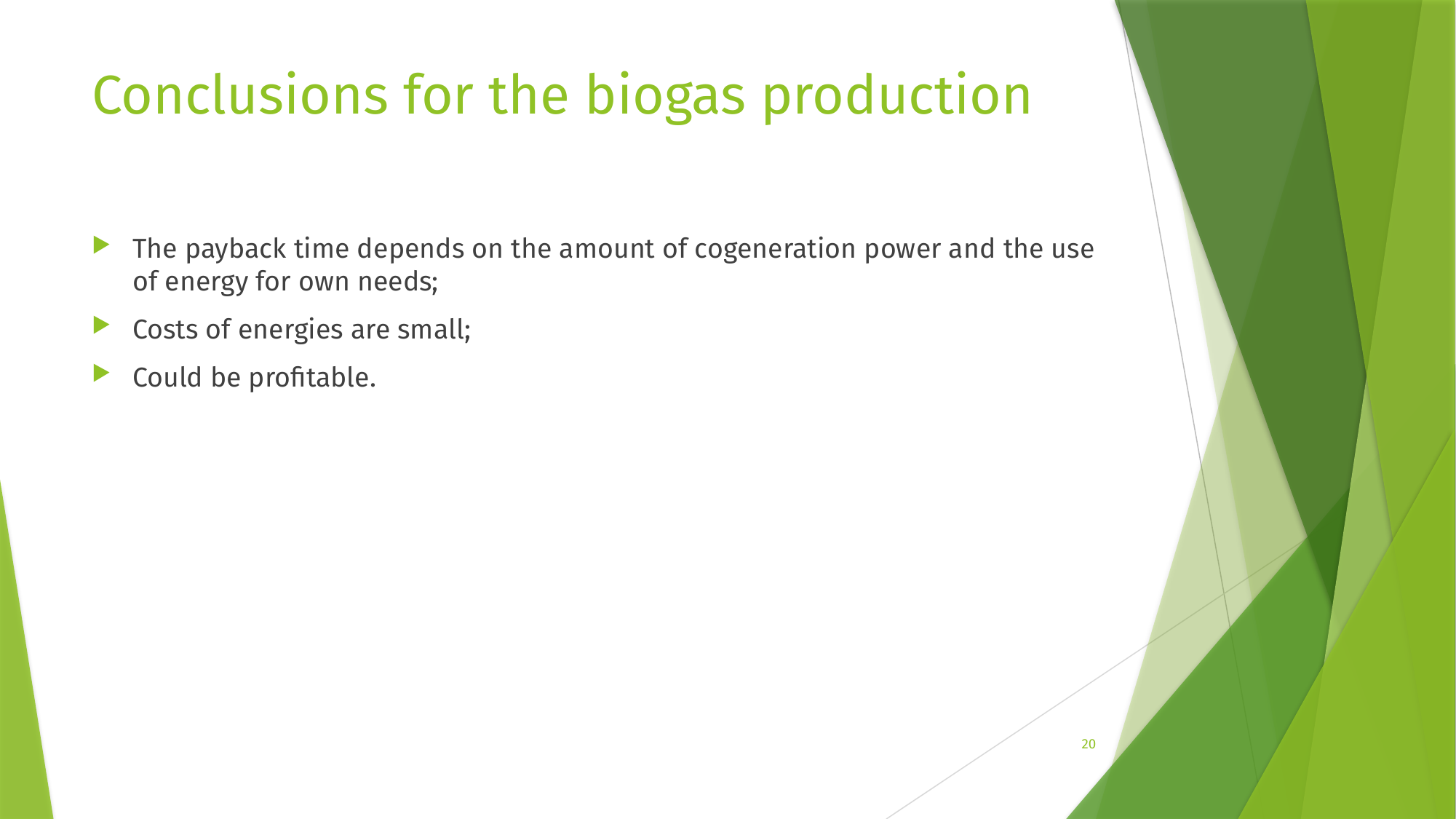

# Conclusions for the biogas production

The payback time depends on the amount of cogeneration power and the use of energy for own needs;
Costs of energies are small;
Could be profitable.
20